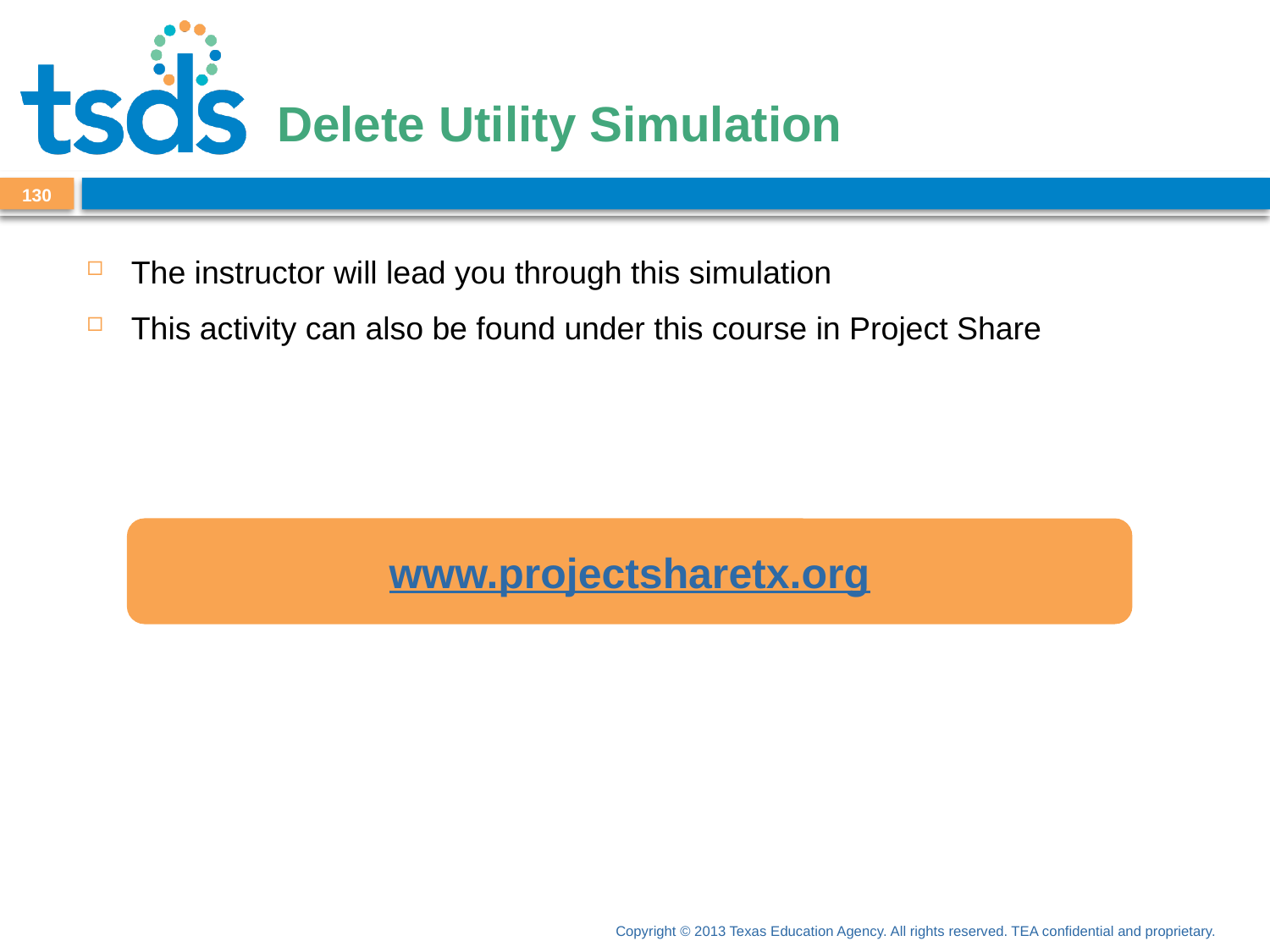

# Delete Utility Simulation
130
The instructor will lead you through this simulation
This activity can also be found under this course in Project Share

www.projectsharetx.org